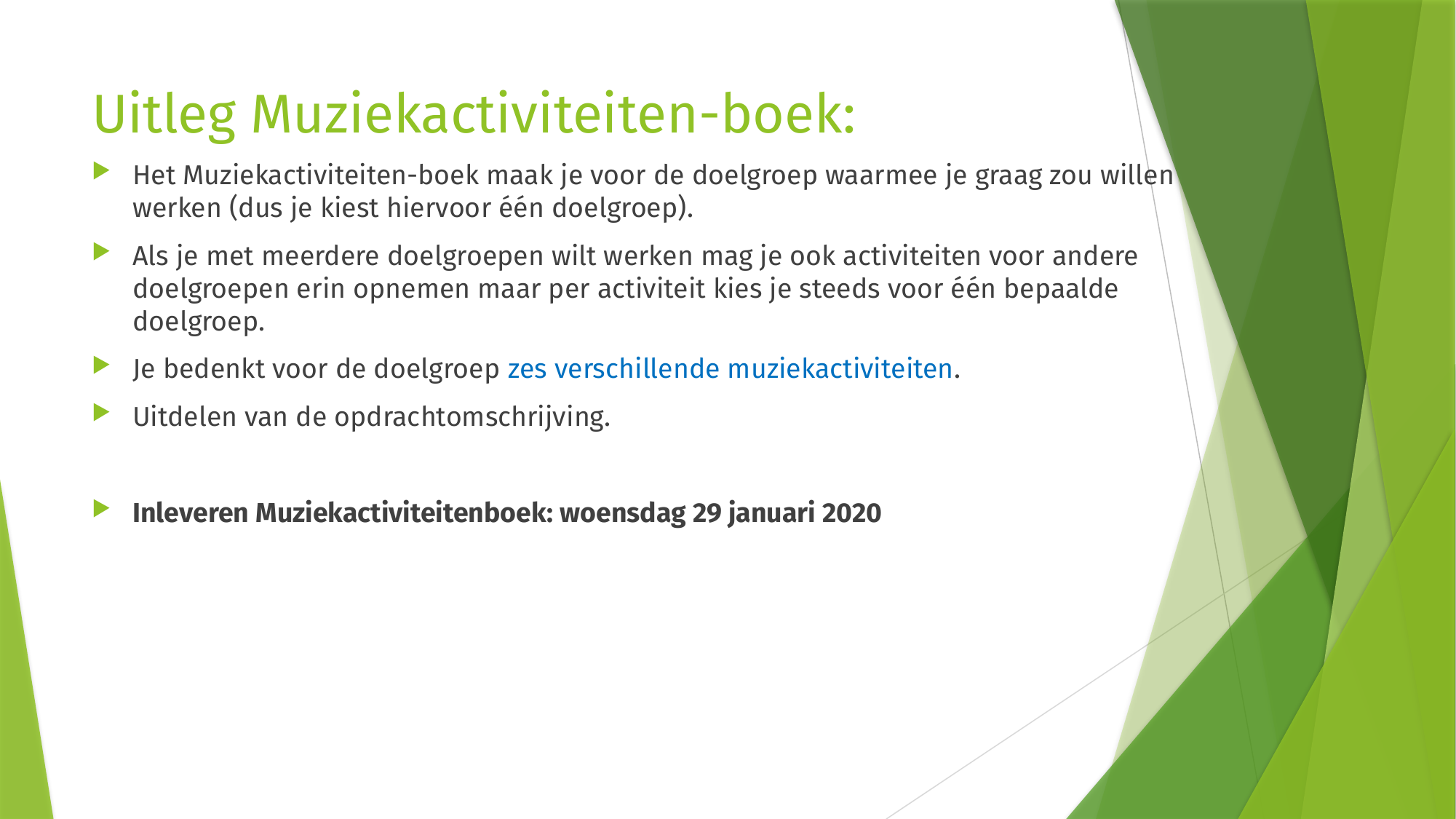

# Uitleg Muziekactiviteiten-boek:
Het Muziekactiviteiten-boek maak je voor de doelgroep waarmee je graag zou willen werken (dus je kiest hiervoor één doelgroep).
Als je met meerdere doelgroepen wilt werken mag je ook activiteiten voor andere doelgroepen erin opnemen maar per activiteit kies je steeds voor één bepaalde doelgroep.
Je bedenkt voor de doelgroep zes verschillende muziekactiviteiten.
Uitdelen van de opdrachtomschrijving.

Inleveren Muziekactiviteitenboek: woensdag 29 januari 2020